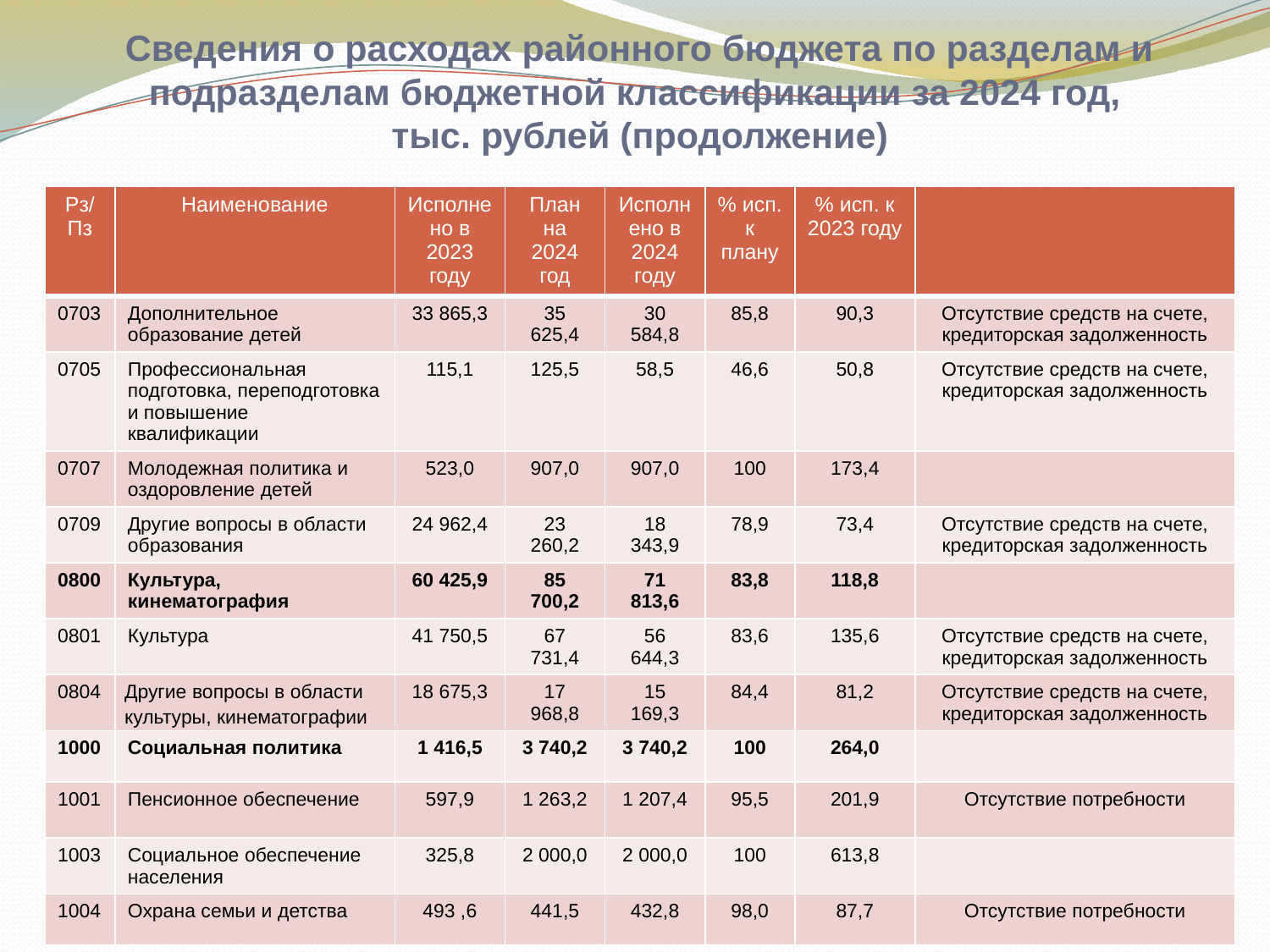

# Сведения о расходах районного бюджета по разделам и подразделам бюджетной классификации за 2024 год, тыс. рублей (продолжение)

| Рз/Пз | Наименование | Исполнено в 2023 году | План на 2024 год | Исполнено в 2024 году | % исп. к плану | % исп. к 2023 году |  |
| --- | --- | --- | --- | --- | --- | --- | --- |
| 0703 | Дополнительное образование детей | 33 865,3 | 35 625,4 | 30 584,8 | 85,8 | 90,3 | Отсутствие средств на счете, кредиторская задолженность |
| 0705 | Профессиональная подготовка, переподготовка и повышение квалификации | 115,1 | 125,5 | 58,5 | 46,6 | 50,8 | Отсутствие средств на счете, кредиторская задолженность |
| 0707 | Молодежная политика и оздоровление детей | 523,0 | 907,0 | 907,0 | 100 | 173,4 |  |
| 0709 | Другие вопросы в области образования | 24 962,4 | 23 260,2 | 18 343,9 | 78,9 | 73,4 | Отсутствие средств на счете, кредиторская задолженность |
| 0800 | Культура, кинематография | 60 425,9 | 85 700,2 | 71 813,6 | 83,8 | 118,8 |  |
| 0801 | Культура | 41 750,5 | 67 731,4 | 56 644,3 | 83,6 | 135,6 | Отсутствие средств на счете, кредиторская задолженность |
| 0804 | Другие вопросы в области культуры, кинематографии | 18 675,3 | 17 968,8 | 15 169,3 | 84,4 | 81,2 | Отсутствие средств на счете, кредиторская задолженность |
| 1000 | Социальная политика | 1 416,5 | 3 740,2 | 3 740,2 | 100 | 264,0 |  |
| 1001 | Пенсионное обеспечение | 597,9 | 1 263,2 | 1 207,4 | 95,5 | 201,9 | Отсутствие потребности |
| 1003 | Социальное обеспечение населения | 325,8 | 2 000,0 | 2 000,0 | 100 | 613,8 |  |
| 1004 | Охрана семьи и детства | 493 ,6 | 441,5 | 432,8 | 98,0 | 87,7 | Отсутствие потребности |